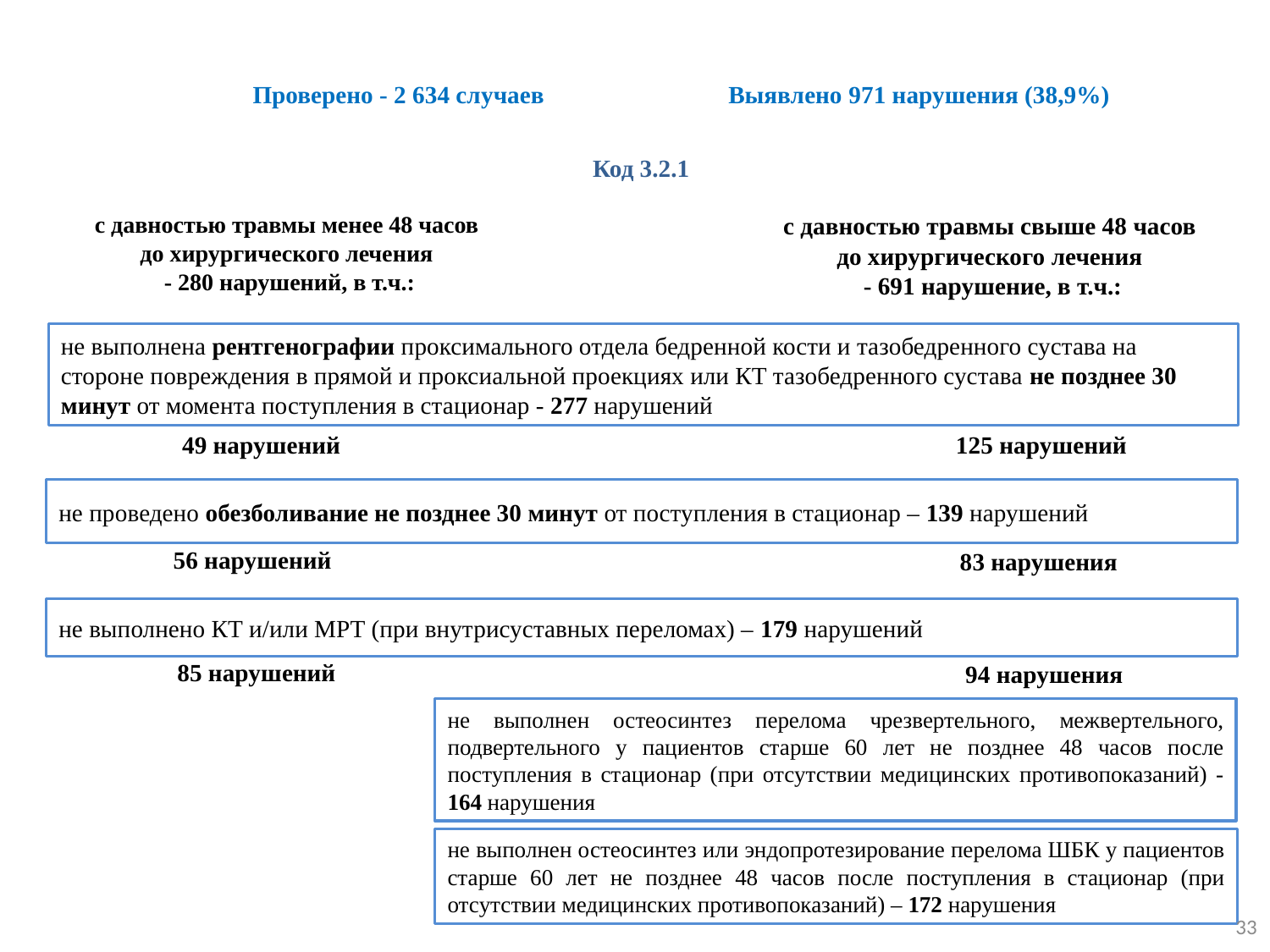

# Проверено - 2 634 случаев                              Выявлено 971 нарушения (38,9%)
Код 3.2.1
﻿

с давностью травмы менее 48 часов
до хирургического лечения
- 280 нарушений, в т.ч.:
с давностью травмы свыше 48 часов
до хирургического лечения
- 691 нарушение, в т.ч.:
не выполнена рентгенографии проксимального отдела бедренной кости и тазобедренного сустава на стороне повреждения в прямой и проксиальной проекциях или КТ тазобедренного сустава не позднее 30 минут от момента поступления в стационар - 277 нарушений
    125 нарушений
     49 нарушений

не проведено обезболивание не позднее 30 минут от поступления в стационар – 139 нарушений
56 нарушений
        83 нарушения
не выполнено КТ и/или МРТ (при внутрисуставных переломах) – 179 нарушений
    85 нарушений
94 нарушения
не выполнен остеосинтез перелома чрезвертельного, межвертельного, подвертельного у пациентов старше 60 лет не позднее 48 часов после поступления в стационар (при отсутствии медицинских противопоказаний) - 164 нарушения
не выполнен остеосинтез или эндопротезирование перелома ШБК у пациентов старше 60 лет не позднее 48 часов после поступления в стационар (при отсутствии медицинских противопоказаний) – 172 нарушения
33